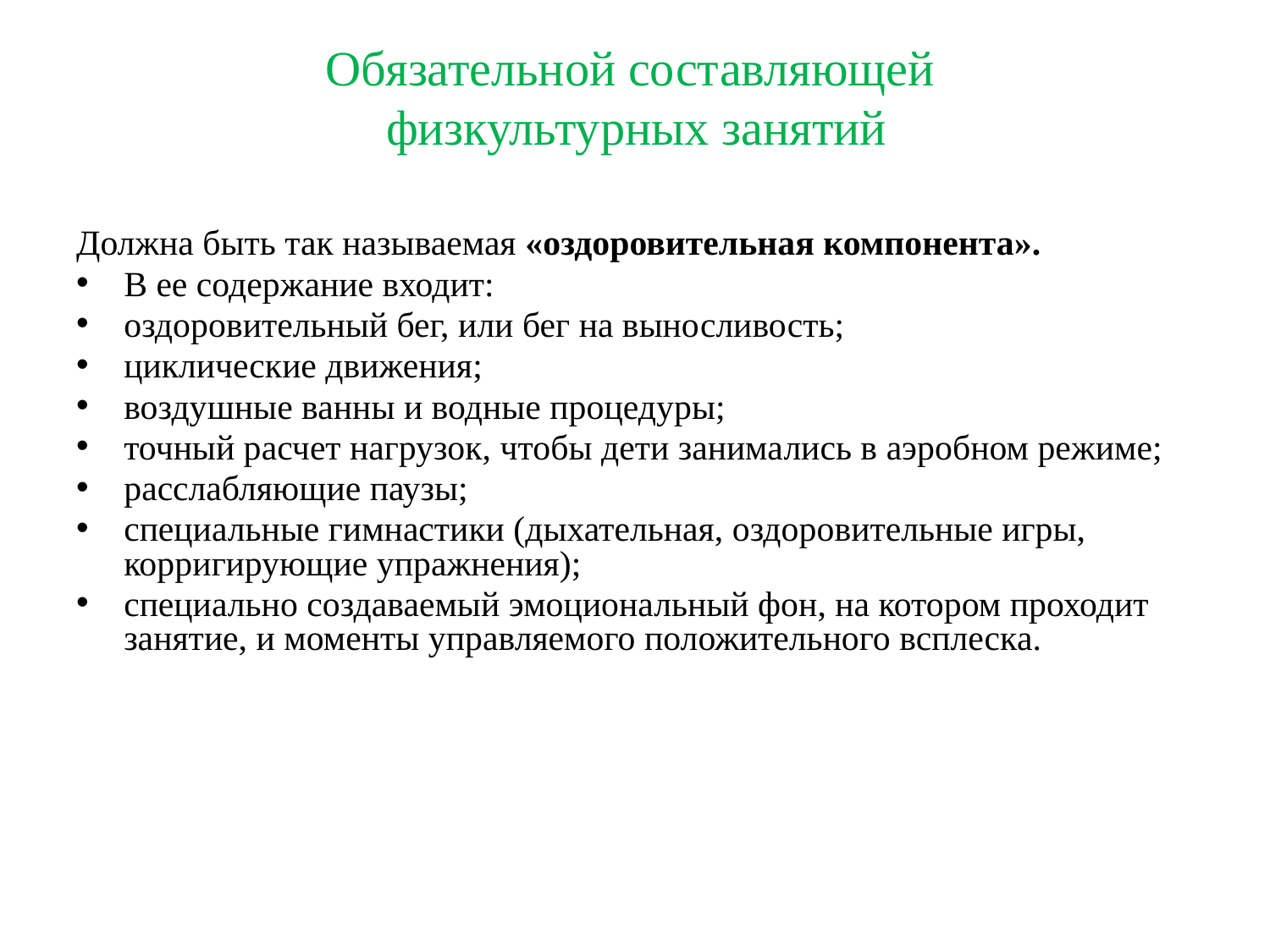

# Обязательной составляющей физкультурных занятий
Должна быть так называемая «оздоровительная компонента».
В ее содержание входит:
оздоровительный бег, или бег на выносливость;
циклические движения;
воздушные ванны и водные процедуры;
точный расчет нагрузок, чтобы дети занимались в аэробном режиме;
расслабляющие паузы;
специальные гимнастики (дыхательная, оздоровительные игры, корригирующие упражнения);
специально создаваемый эмоциональный фон, на котором проходит занятие, и моменты управляемого положительного всплеска.